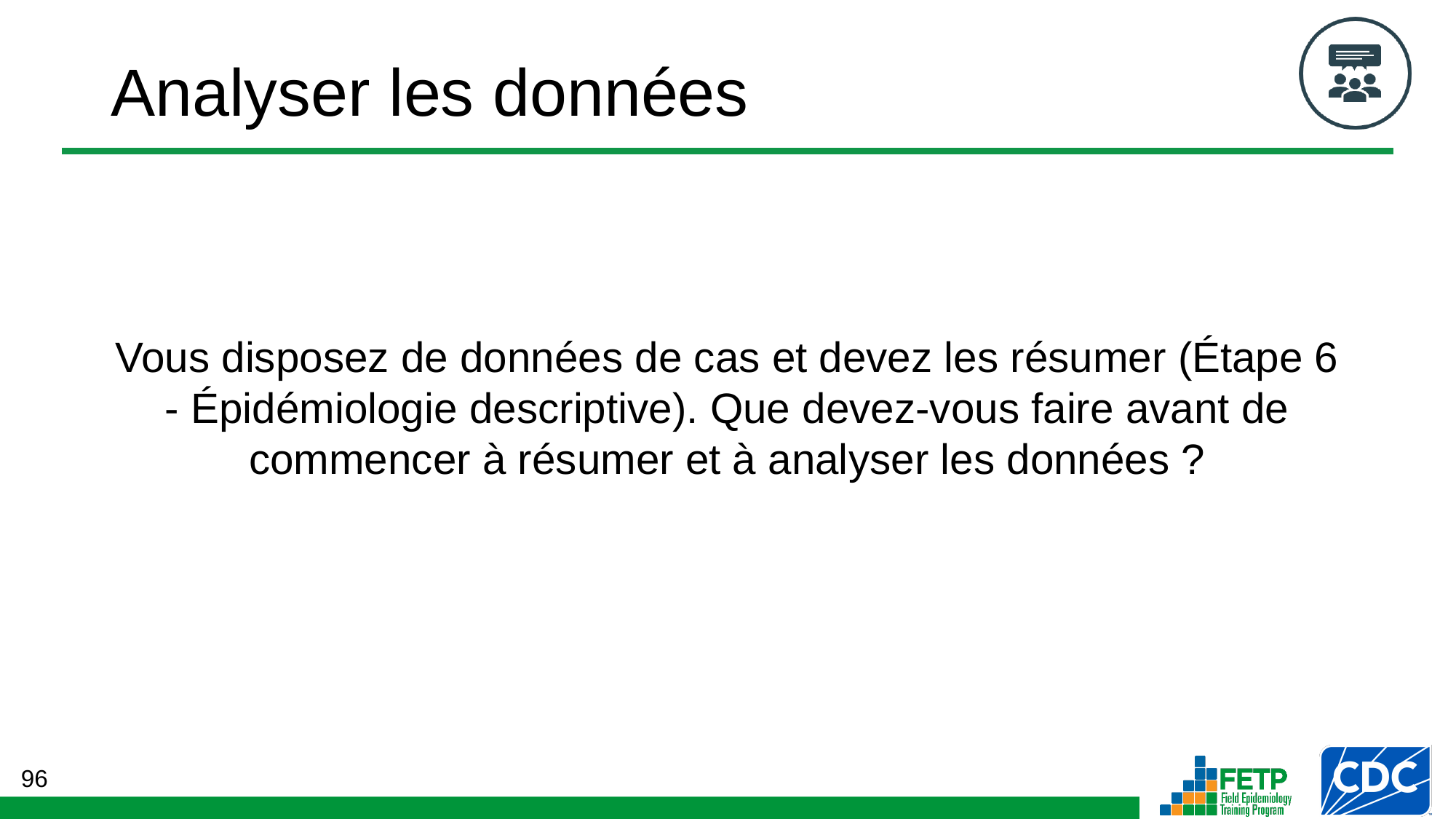

# Analyser les données
Vous disposez de données de cas et devez les résumer (Étape 6 - Épidémiologie descriptive). Que devez-vous faire avant de commencer à résumer et à analyser les données ?